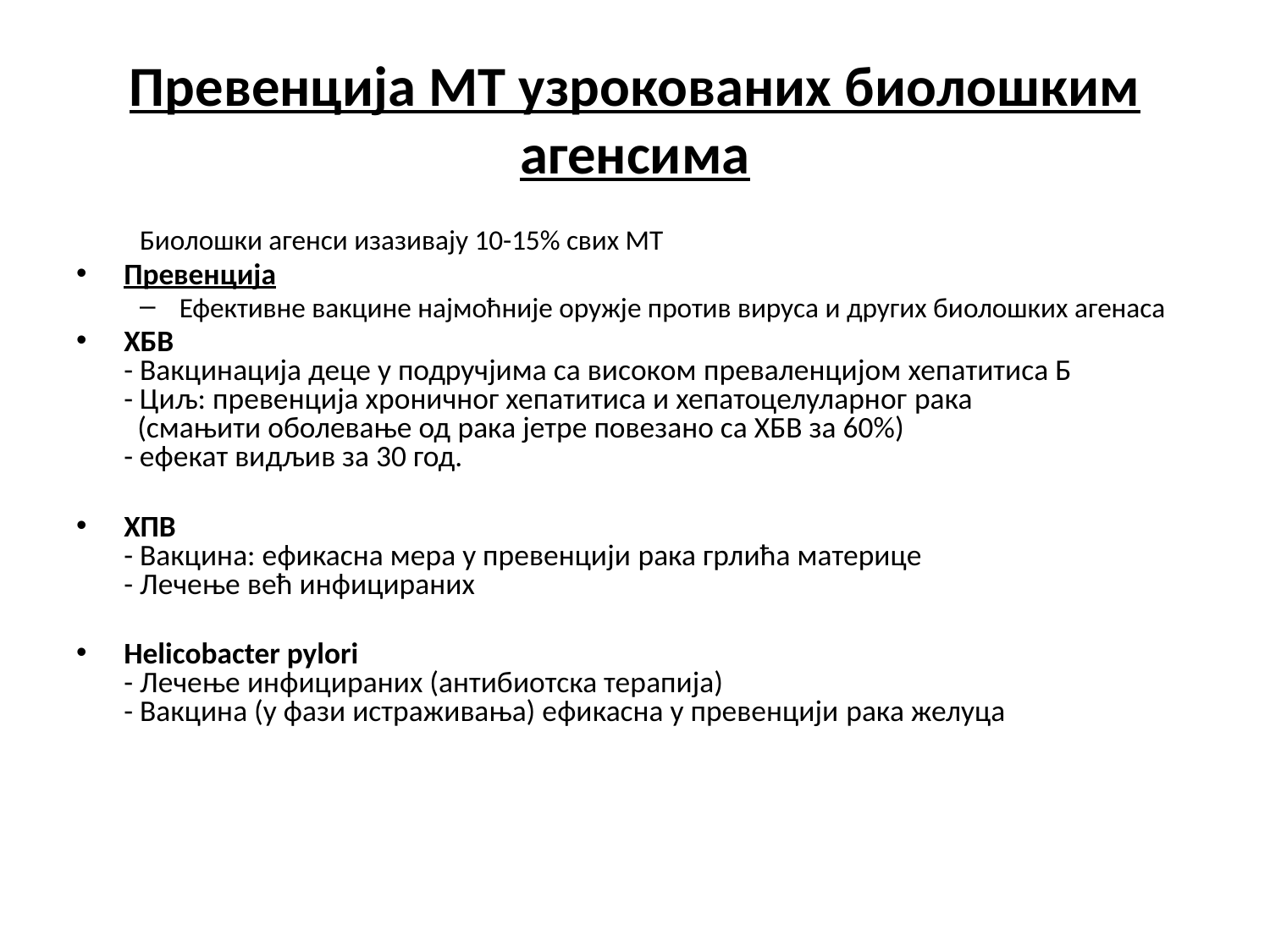

# Превенција МТ узрокованих биолошким агенсима
Биолошки агенси изазивају 10-15% свих МТ
Превенција
Ефективне вакцине најмоћније оружје против вируса и других биолошких агенаса
ХБВ
- Вакцинација деце у подручјима са високом преваленцијом хепатитиса Б
- Циљ: превенција хроничног хепатитиса и хепатоцелуларног рака
  (смањити оболевање од рака јетре повезано са ХБВ за 60%)
- ефекат видљив за 30 год.

ХПВ
- Вакцина: ефикасна мера у превенцији рака грлића материце
- Лечење већ инфицираних

Helicobacter pylori
- Лечење инфицираних (антибиотска терапија)
- Вакцина (у фази истраживања) ефикасна у превенцији рака желуца